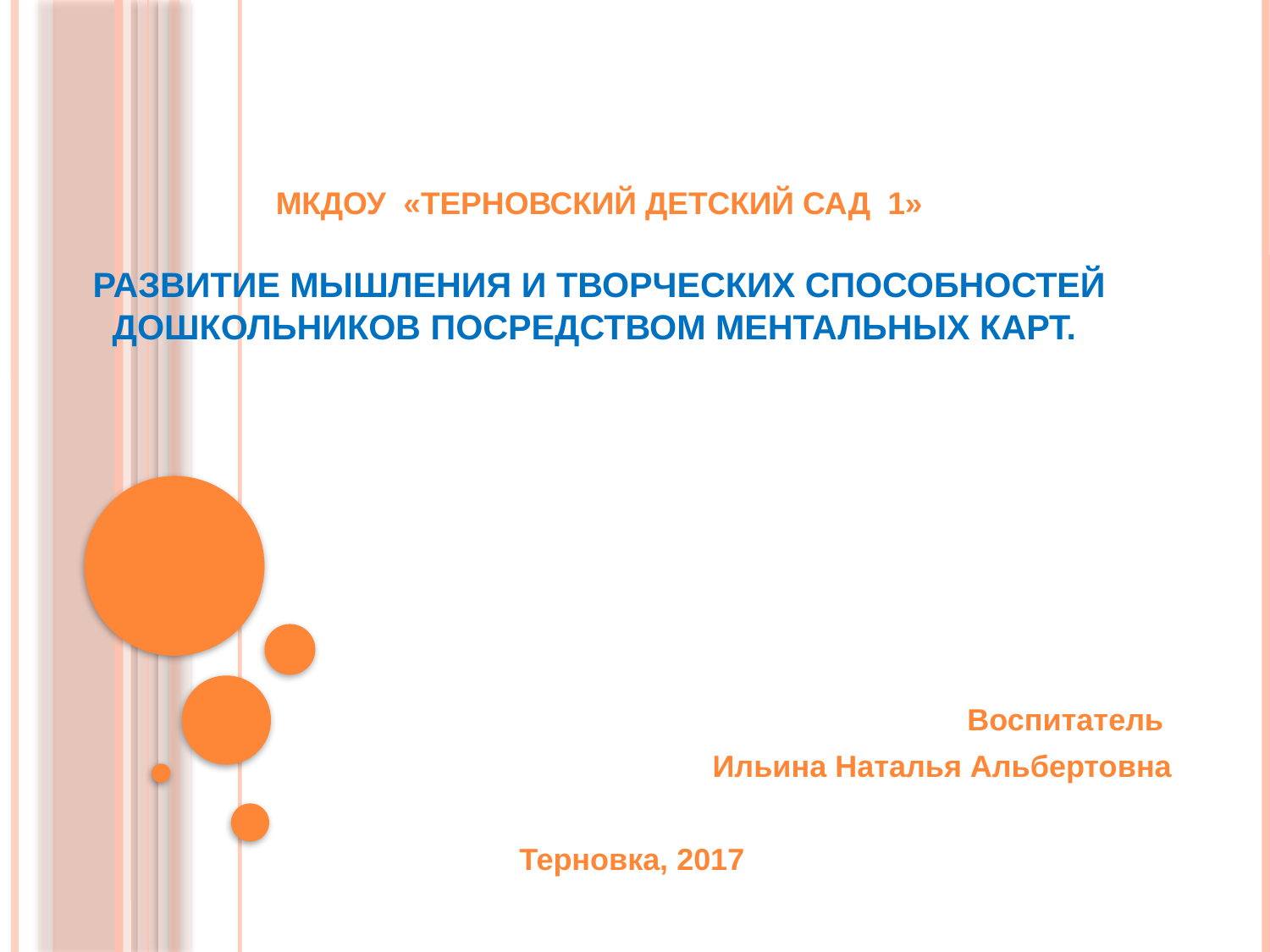

# МКДОУ  «Терновский детский сад  1» Развитие мышления и творческих способностей дошкольников посредством ментальных карт.
Воспитатель
Ильина Наталья Альбертовна

Терновка, 2017